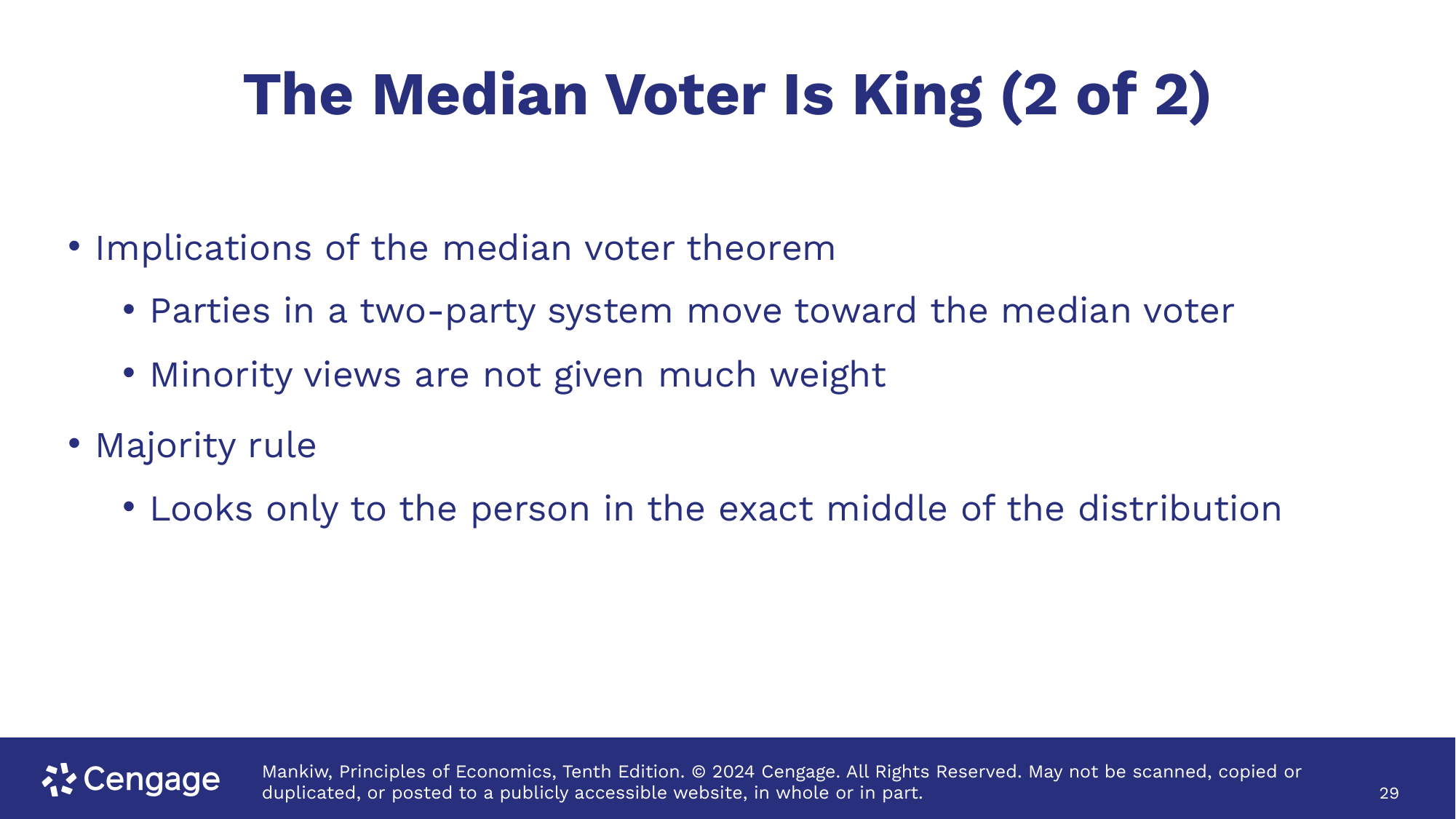

# The Median Voter Is King (2 of 2)
Implications of the median voter theorem
Parties in a two-party system move toward the median voter
Minority views are not given much weight
Majority rule
Looks only to the person in the exact middle of the distribution